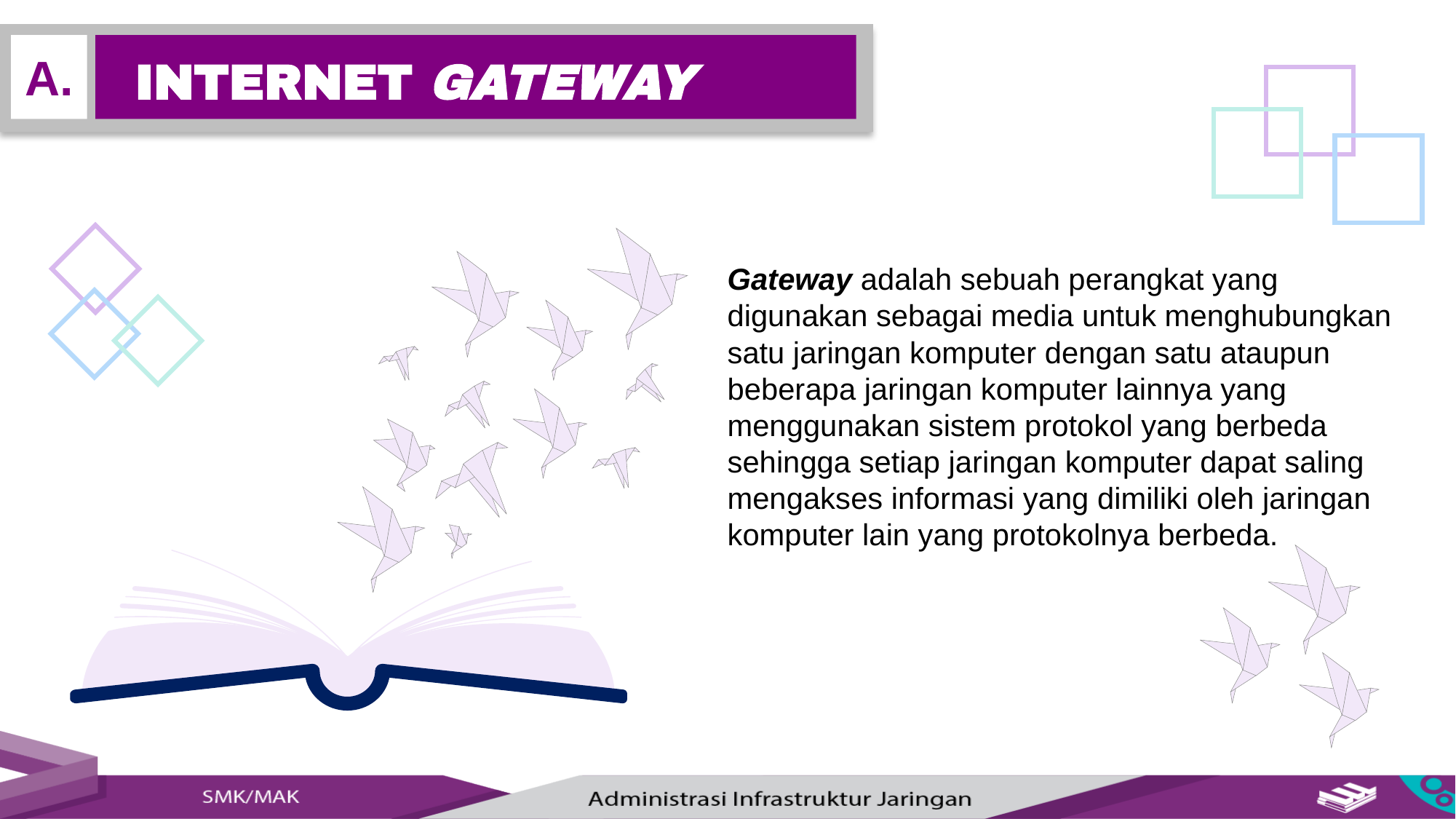

A.
INTERNET GATEWAY

Gateway adalah sebuah perangkat yang digunakan sebagai media untuk menghubungkan satu jaringan komputer dengan satu ataupun beberapa jaringan komputer lainnya yang menggunakan sistem protokol yang berbeda sehingga setiap jaringan komputer dapat saling mengakses informasi yang dimiliki oleh jaringan komputer lain yang protokolnya berbeda.